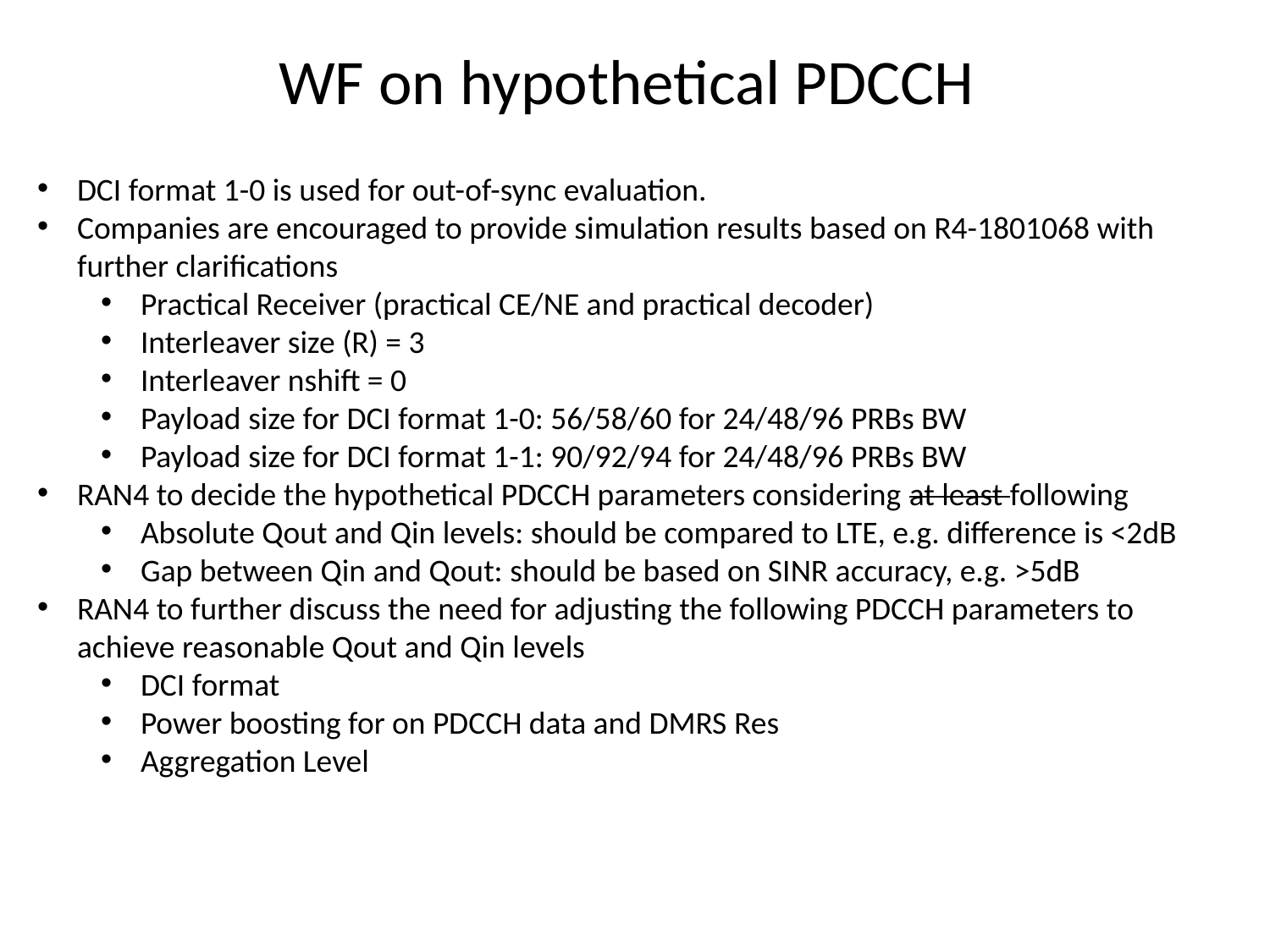

# WF on hypothetical PDCCH
DCI format 1-0 is used for out-of-sync evaluation.
Companies are encouraged to provide simulation results based on R4-1801068 with further clarifications
Practical Receiver (practical CE/NE and practical decoder)
Interleaver size (R) = 3
Interleaver nshift = 0
Payload size for DCI format 1-0: 56/58/60 for 24/48/96 PRBs BW
Payload size for DCI format 1-1: 90/92/94 for 24/48/96 PRBs BW
RAN4 to decide the hypothetical PDCCH parameters considering at least following
Absolute Qout and Qin levels: should be compared to LTE, e.g. difference is <2dB
Gap between Qin and Qout: should be based on SINR accuracy, e.g. >5dB
RAN4 to further discuss the need for adjusting the following PDCCH parameters to achieve reasonable Qout and Qin levels
DCI format
Power boosting for on PDCCH data and DMRS Res
Aggregation Level